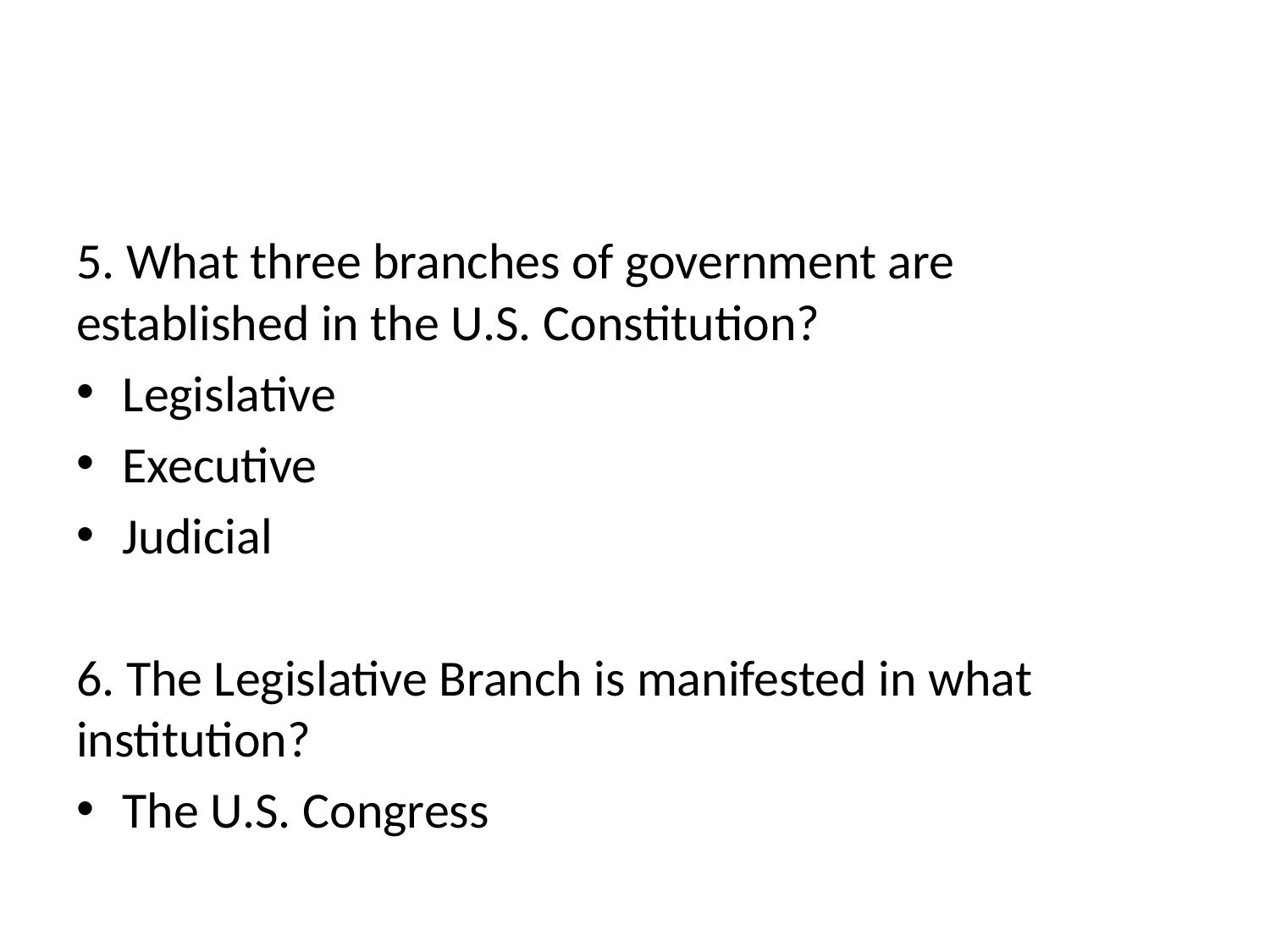

#
5. What three branches of government are established in the U.S. Constitution?
Legislative
Executive
Judicial

6. The Legislative Branch is manifested in what institution?
The U.S. Congress